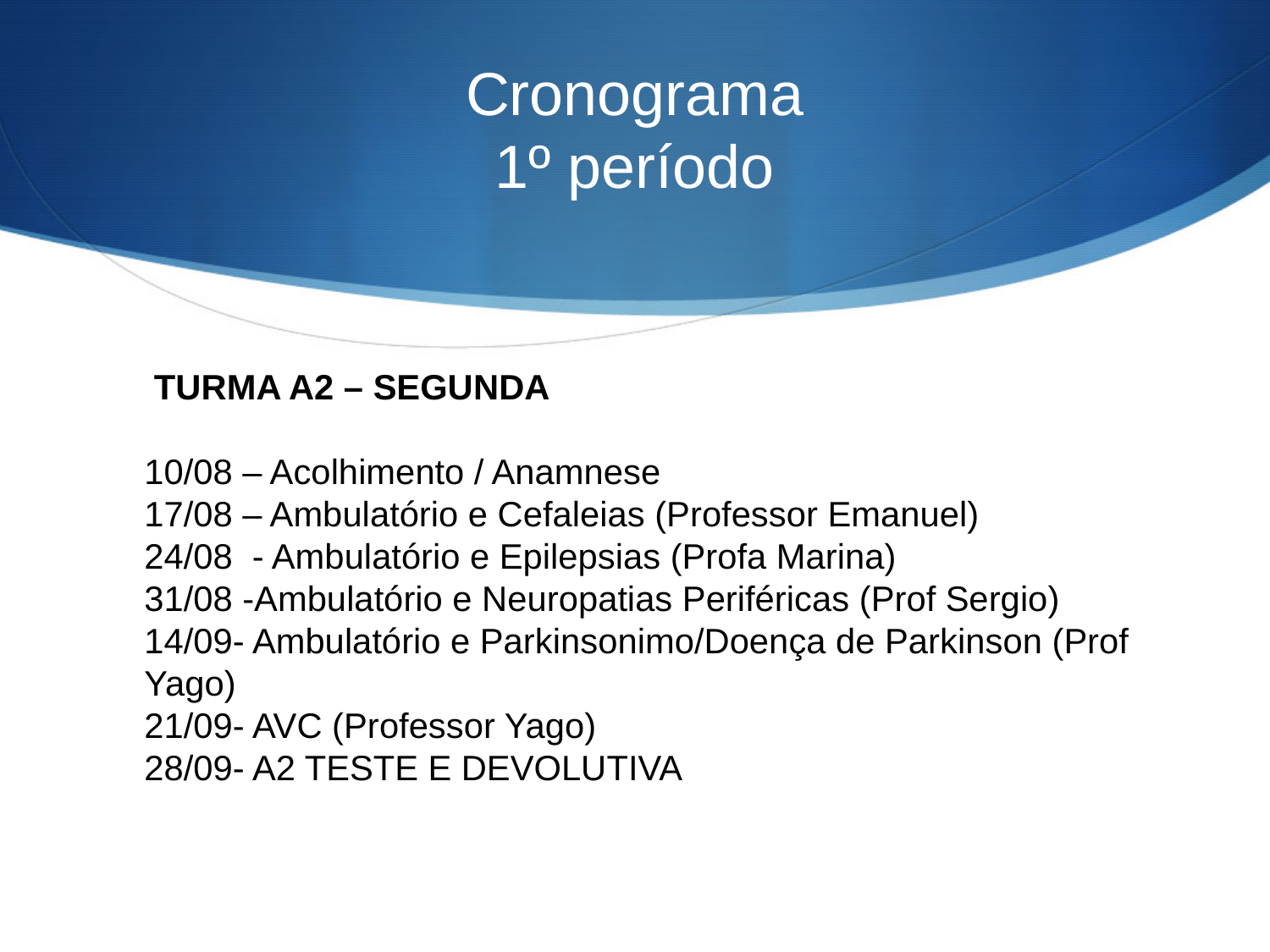

# Cronograma 1º período
 TURMA A2 – SEGUNDA

10/08 – Acolhimento / Anamnese
17/08 – Ambulatório e Cefaleias (Professor Emanuel)
24/08  - Ambulatório e Epilepsias (Profa Marina)
31/08 -Ambulatório e Neuropatias Periféricas (Prof Sergio)
14/09- Ambulatório e Parkinsonimo/Doença de Parkinson (Prof Yago)
21/09- AVC (Professor Yago)
28/09- A2 TESTE E DEVOLUTIVA